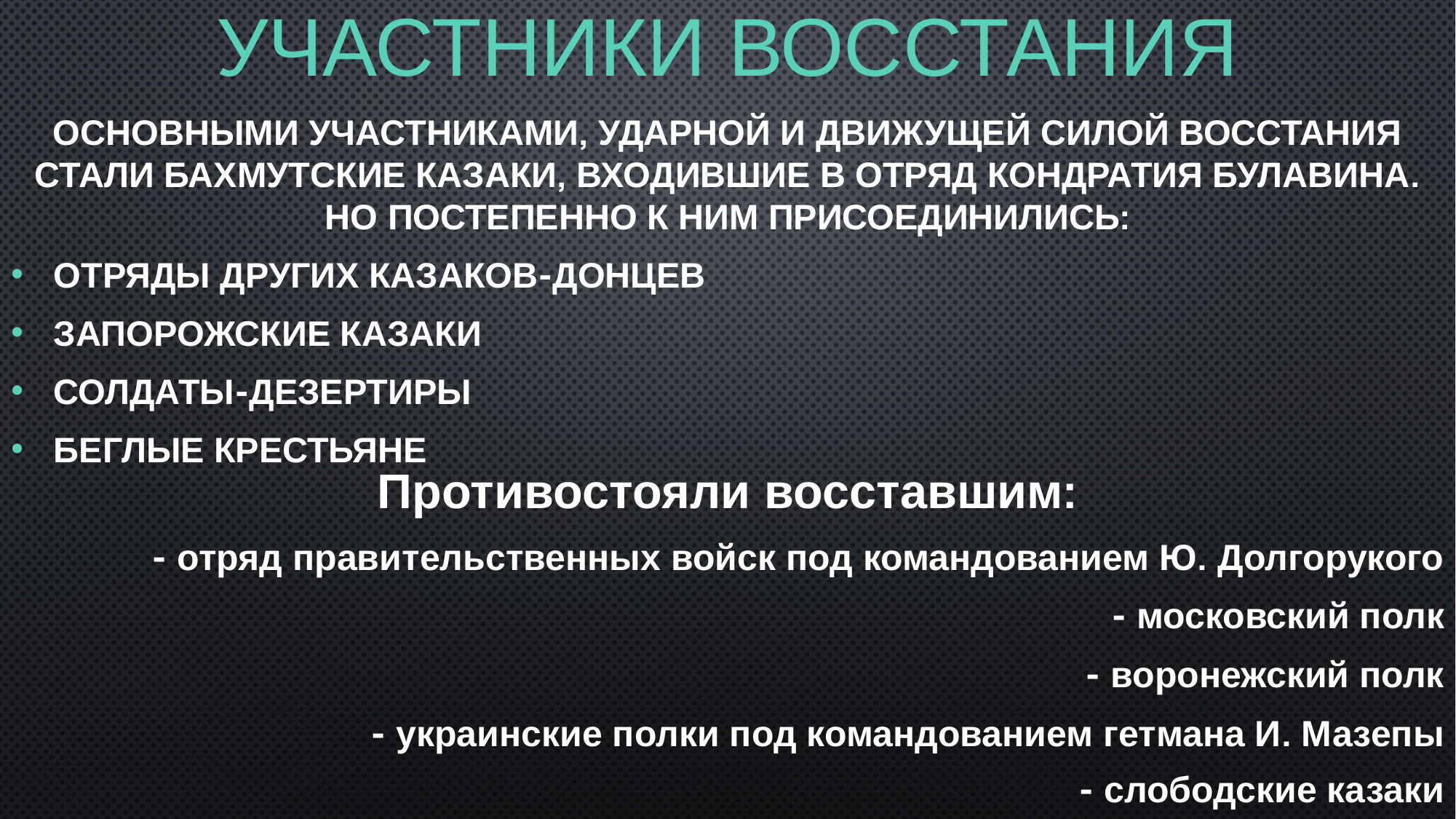

# Участники восстания
Основными участниками, ударной и движущей силой восстания стали бахмутские казаки, входившие в отряд Кондратия Булавина. Но постепенно к ним присоединились:
 отряды других казаков-донцев
 запорожские казаки
 солдаты-дезертиры
 беглые крестьяне

Противостояли восставшим:
- отряд правительственных войск под командованием Ю. Долгорукого
- московский полк
- воронежский полк
- украинские полки под командованием гетмана И. Мазепы
- слободские казаки